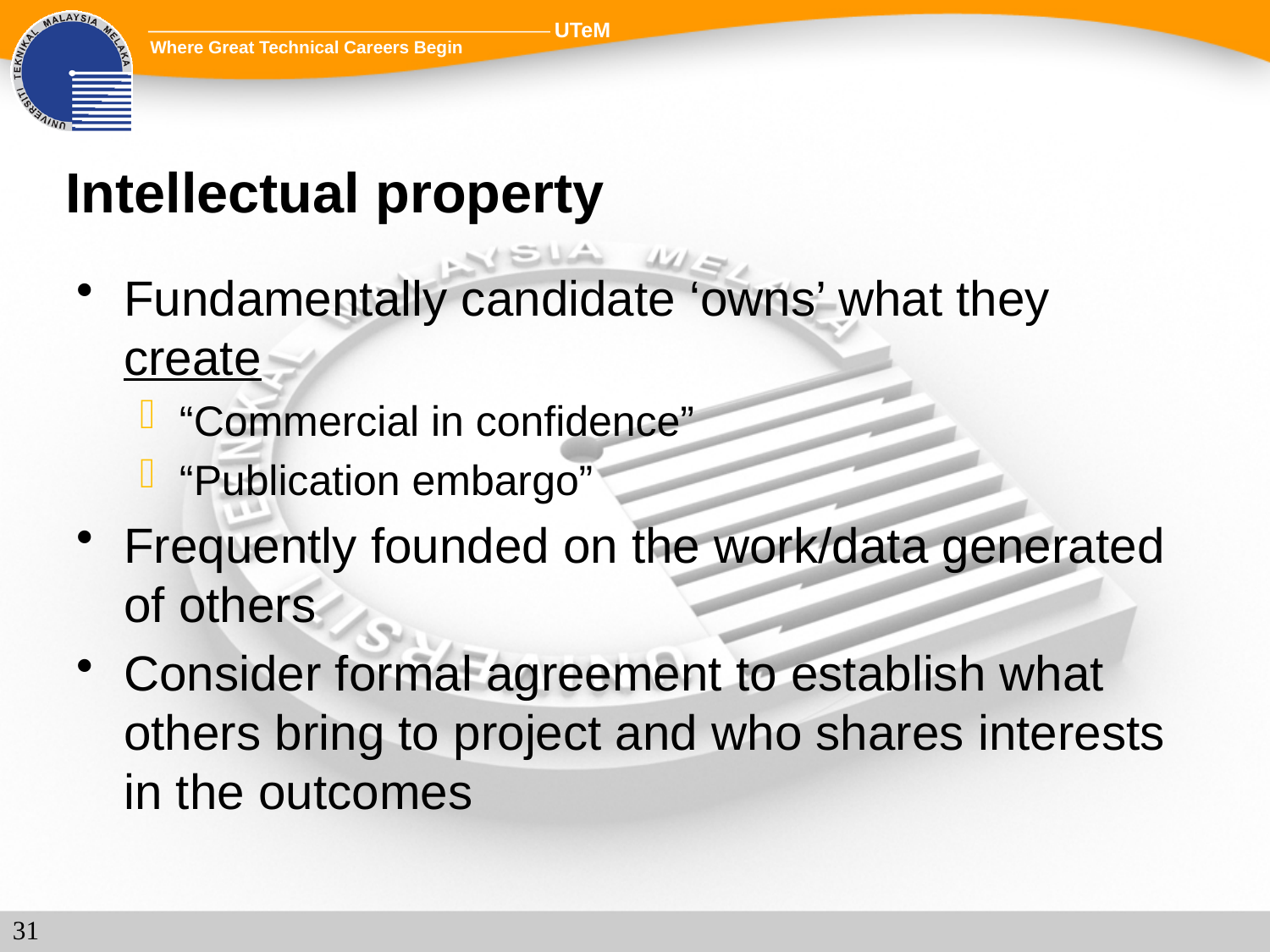

# Intellectual property
Fundamentally candidate ‘owns’ what they create
“Commercial in confidence”
“Publication embargo”
Frequently founded on the work/data generated of others
Consider formal agreement to establish what others bring to project and who shares interests in the outcomes